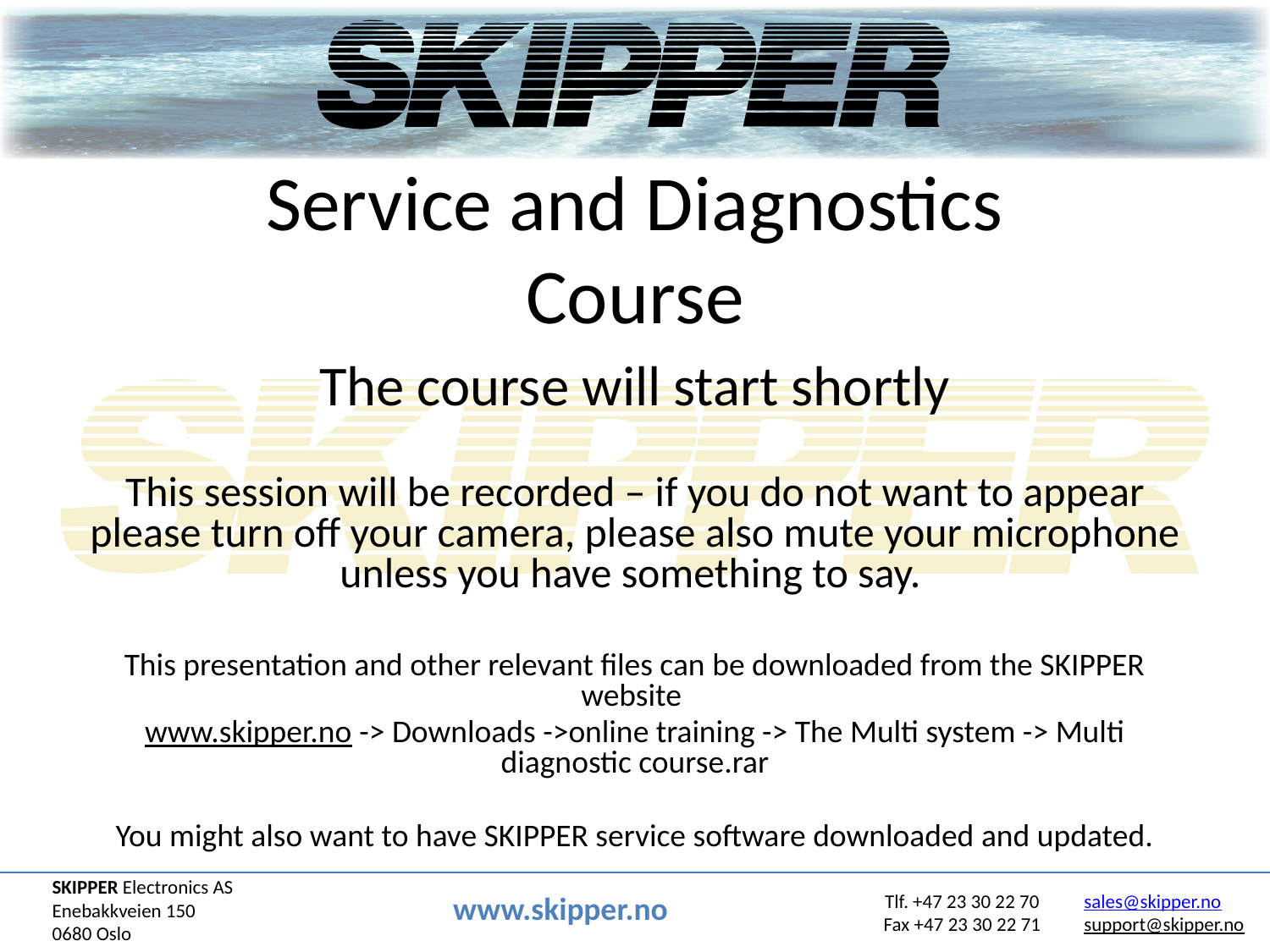

# Service and Diagnostics Course
The course will start shortly

This session will be recorded – if you do not want to appear please turn off your camera, please also mute your microphone unless you have something to say.

This presentation and other relevant files can be downloaded from the SKIPPER website
www.skipper.no -> Downloads ->online training -> The Multi system -> Multi diagnostic course.rar

You might also want to have SKIPPER service software downloaded and updated.